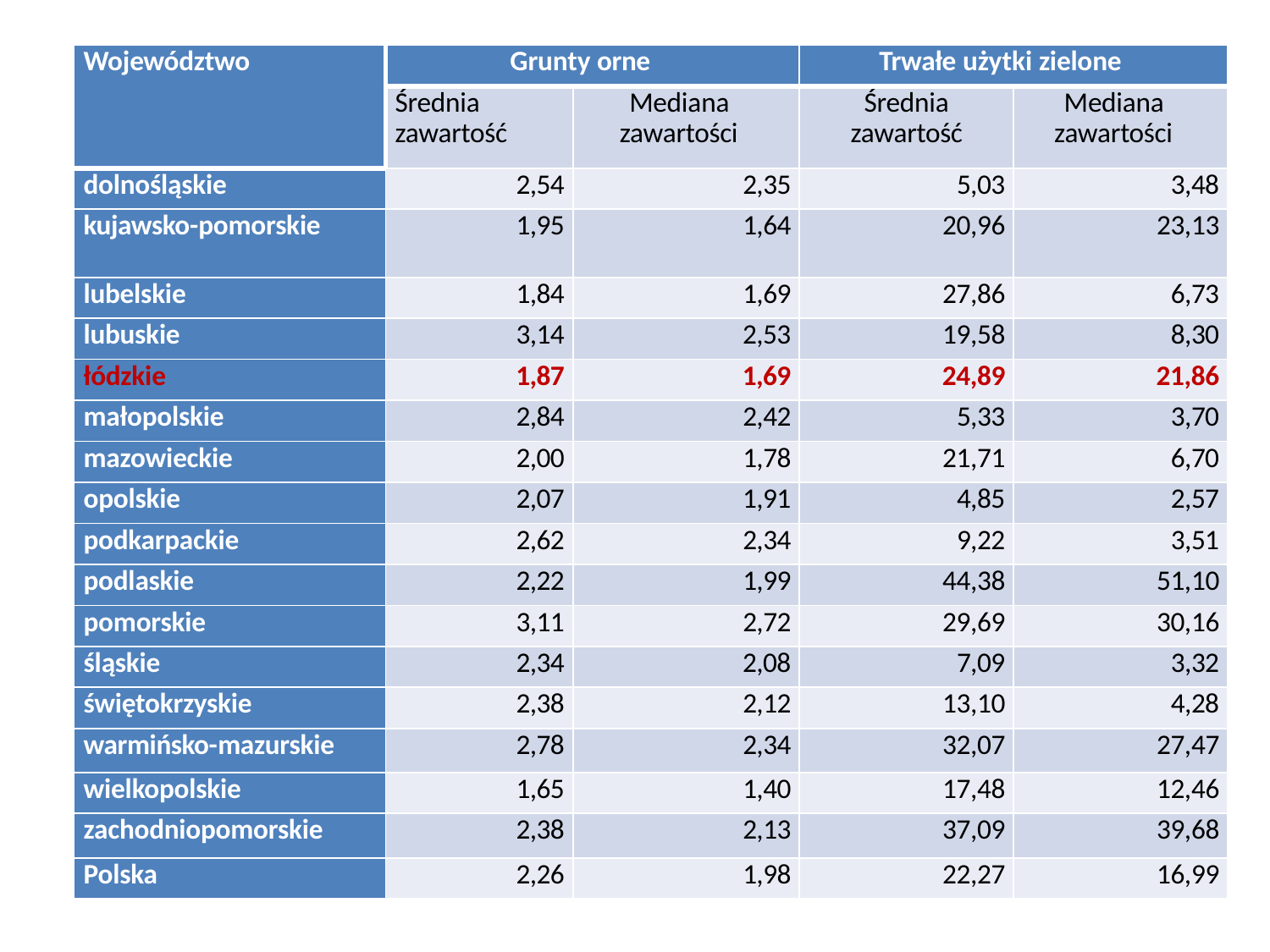

| Województwo | Grunty orne |  | Trwałe użytki zielone |  |
| --- | --- | --- | --- | --- |
|  | Średnia zawartość | Mediana zawartości | Średnia zawartość | Mediana zawartości |
| dolnośląskie | 2,54 | 2,35 | 5,03 | 3,48 |
| kujawsko-pomorskie | 1,95 | 1,64 | 20,96 | 23,13 |
| lubelskie | 1,84 | 1,69 | 27,86 | 6,73 |
| lubuskie | 3,14 | 2,53 | 19,58 | 8,30 |
| łódzkie | 1,87 | 1,69 | 24,89 | 21,86 |
| małopolskie | 2,84 | 2,42 | 5,33 | 3,70 |
| mazowieckie | 2,00 | 1,78 | 21,71 | 6,70 |
| opolskie | 2,07 | 1,91 | 4,85 | 2,57 |
| podkarpackie | 2,62 | 2,34 | 9,22 | 3,51 |
| podlaskie | 2,22 | 1,99 | 44,38 | 51,10 |
| pomorskie | 3,11 | 2,72 | 29,69 | 30,16 |
| śląskie | 2,34 | 2,08 | 7,09 | 3,32 |
| świętokrzyskie | 2,38 | 2,12 | 13,10 | 4,28 |
| warmińsko-mazurskie | 2,78 | 2,34 | 32,07 | 27,47 |
| wielkopolskie | 1,65 | 1,40 | 17,48 | 12,46 |
| zachodniopomorskie | 2,38 | 2,13 | 37,09 | 39,68 |
| Polska | 2,26 | 1,98 | 22,27 | 16,99 |